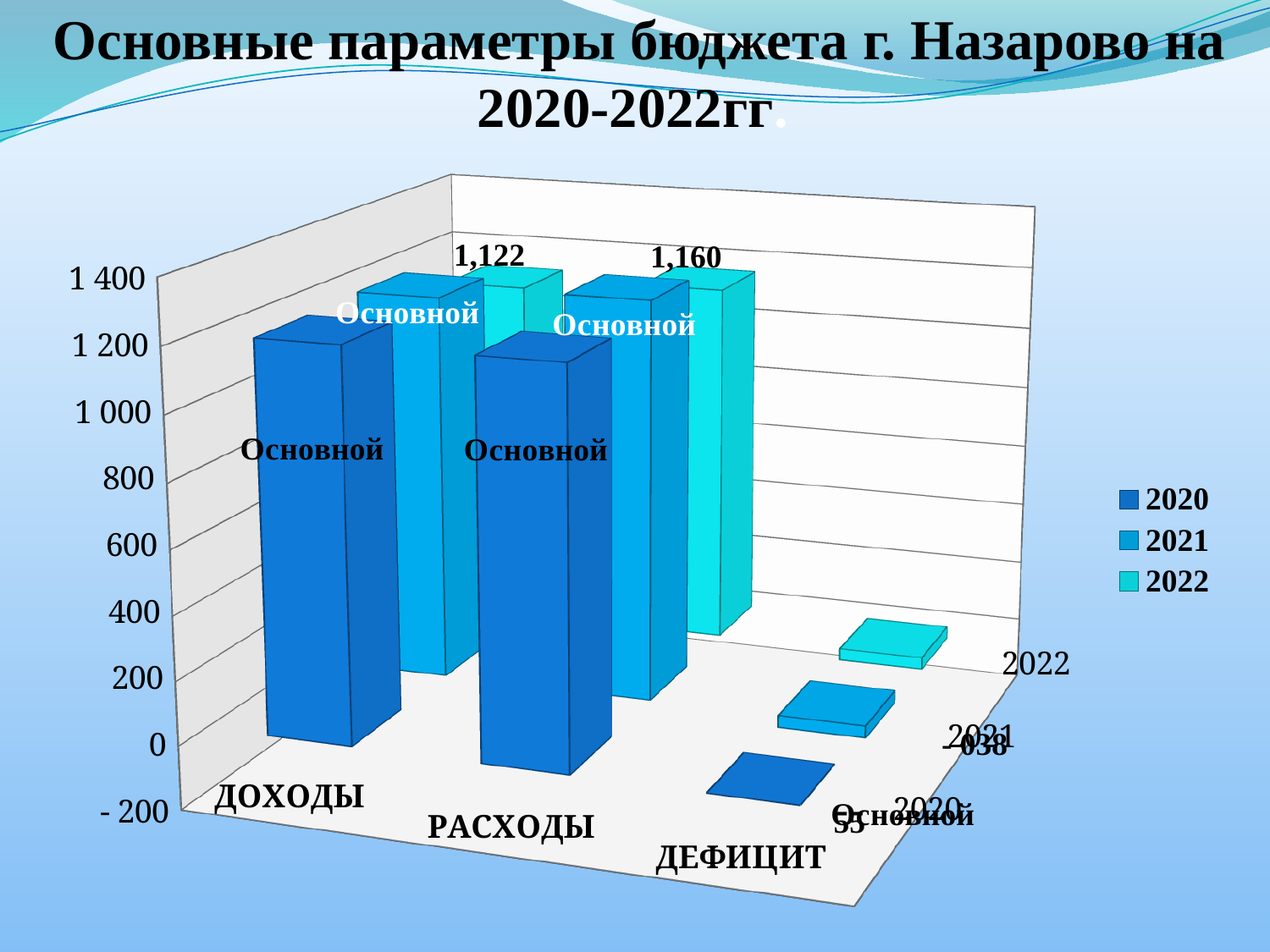

# Основные параметры бюджета г. Назарово на 2020-2022гг.

[unsupported chart]